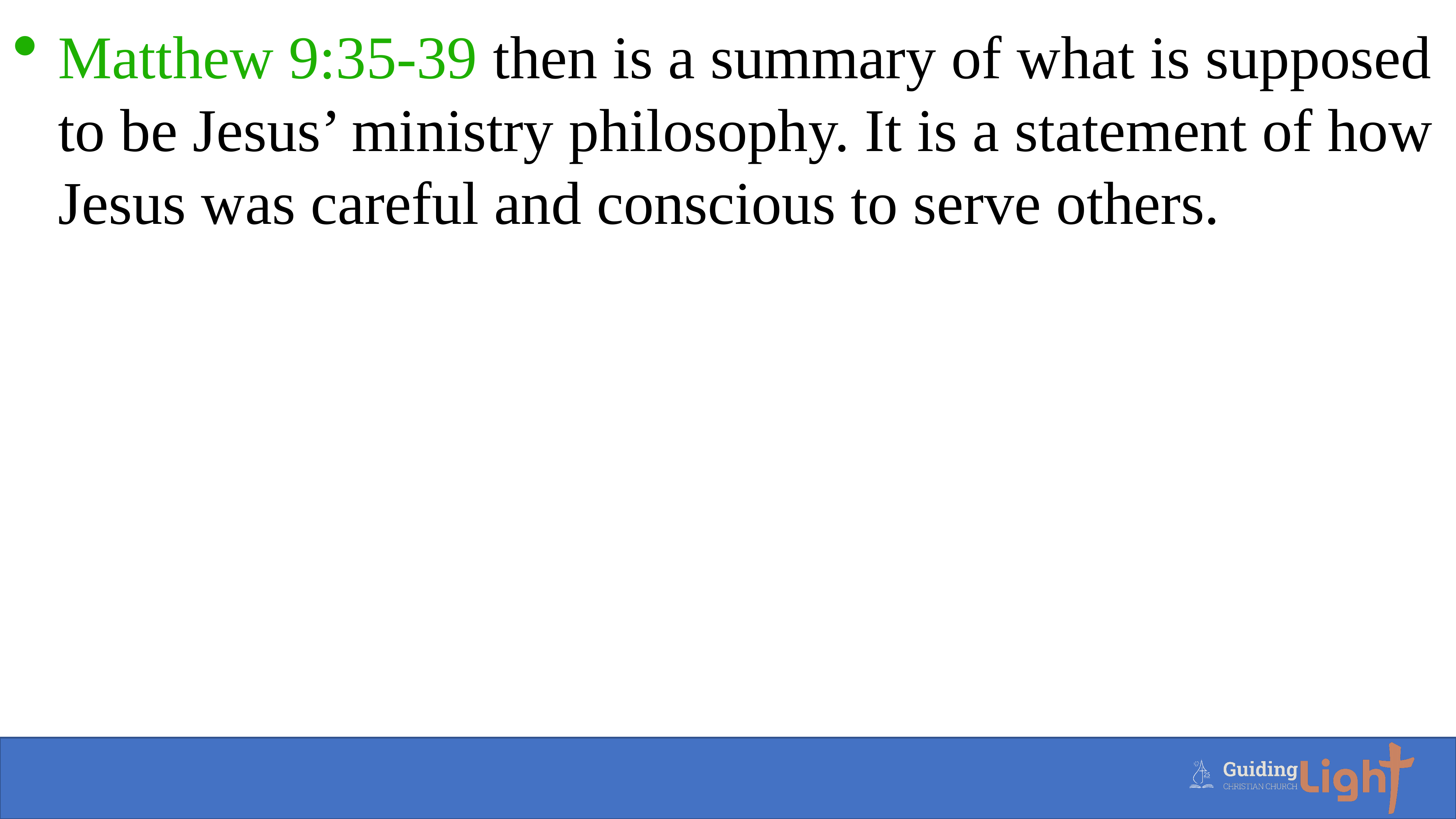

Matthew 9:35-39 then is a summary of what is supposed to be Jesus’ ministry philosophy. It is a statement of how Jesus was careful and conscious to serve others.